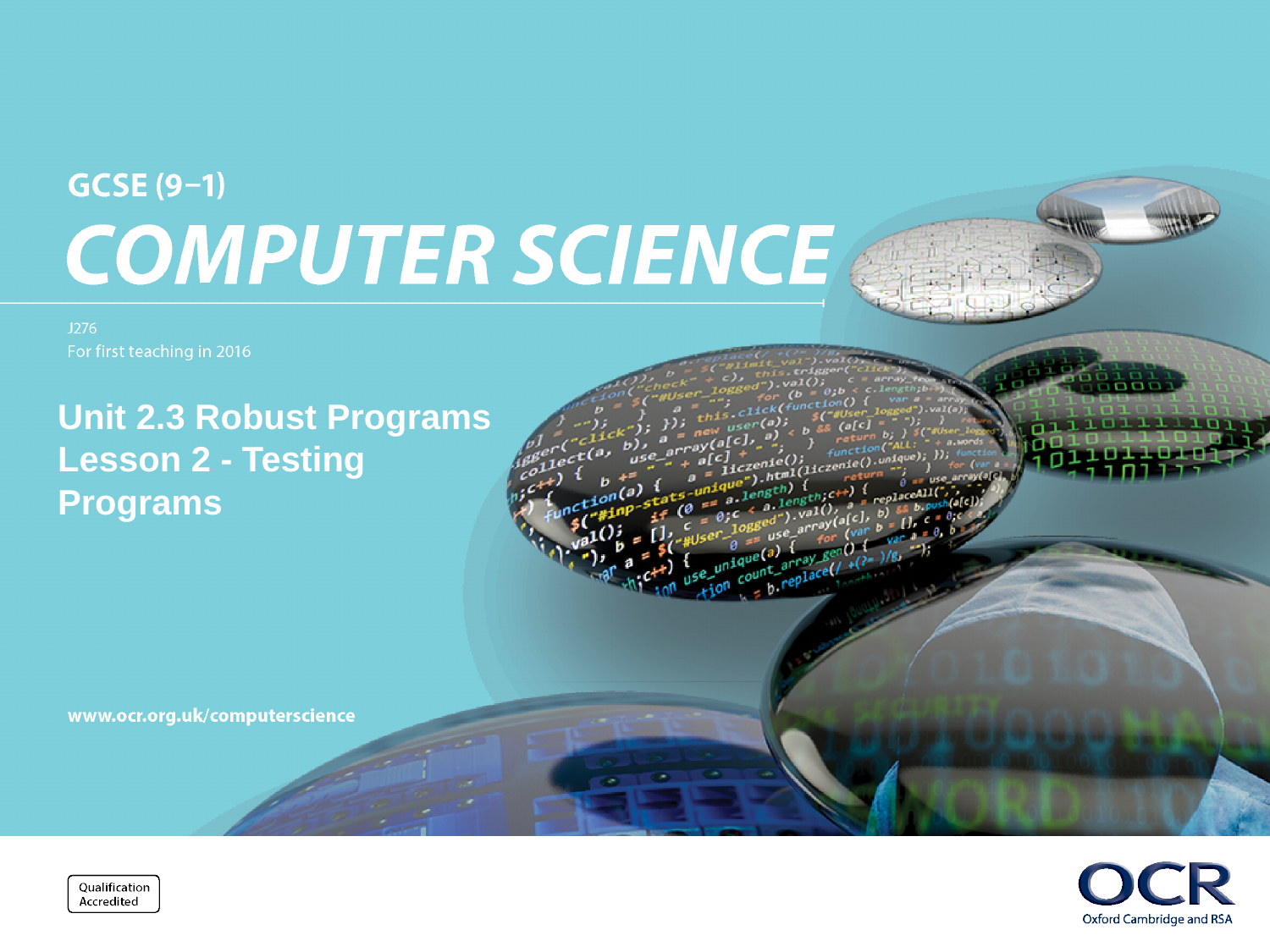

# Unit 2.3 Robust Programs Lesson 2 - Testing Programs